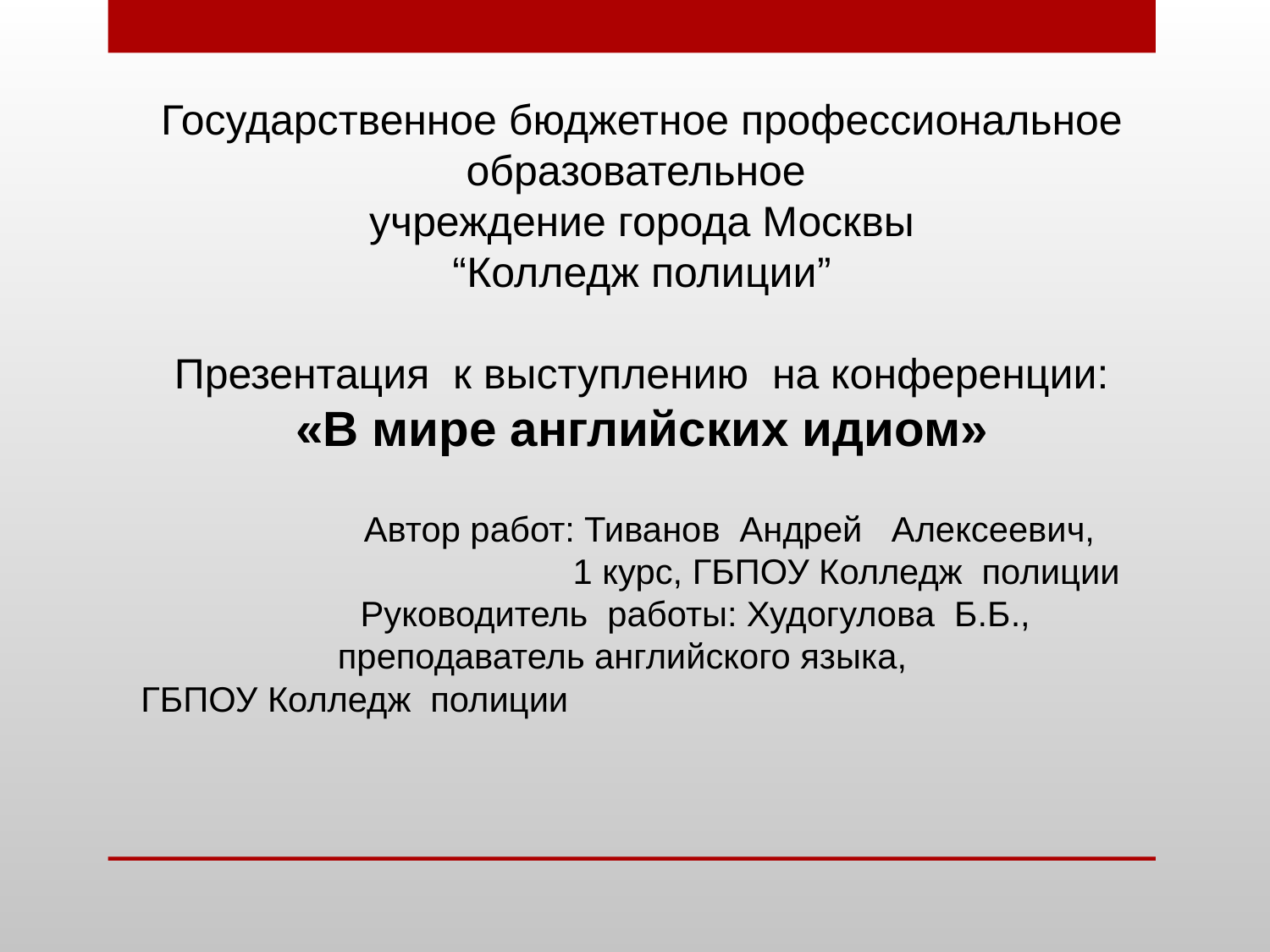

Государственное бюджетное профессиональное образовательное
учреждение города Москвы
“Колледж полиции”

Презентация  к выступлению  на конференции:
«В мире английских идиом»

                  Автор работ: Тиванов  Андрей   Алексеевич,
                                          1 курс, ГБПОУ Колледж  полиции
           Руководитель  работы: Худогулова  Б.Б.,
 преподаватель английского языка,
ГБПОУ Колледж  полиции